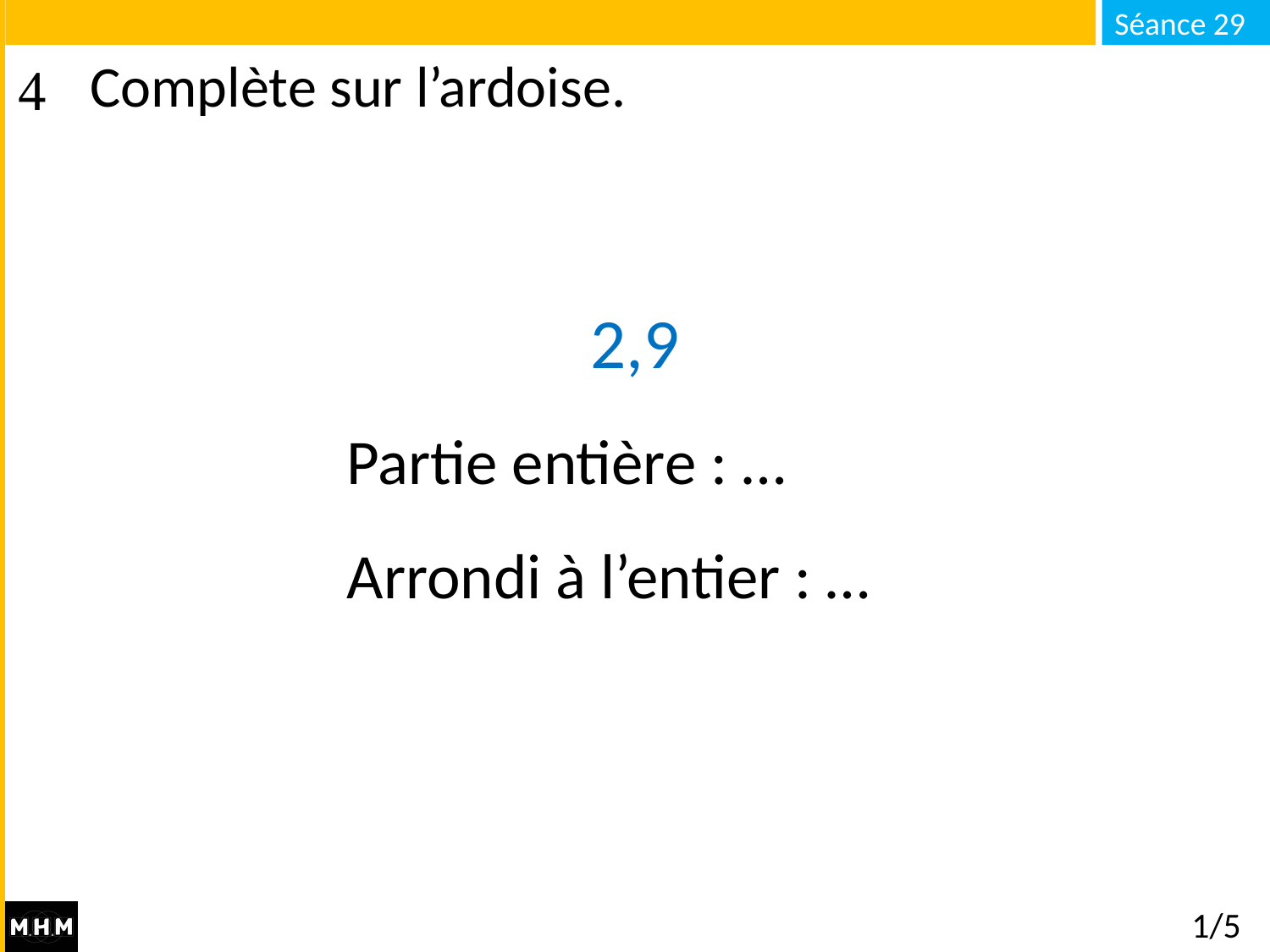

# Complète sur l’ardoise.
2,9
Partie entière : …
Arrondi à l’entier : …
1/5